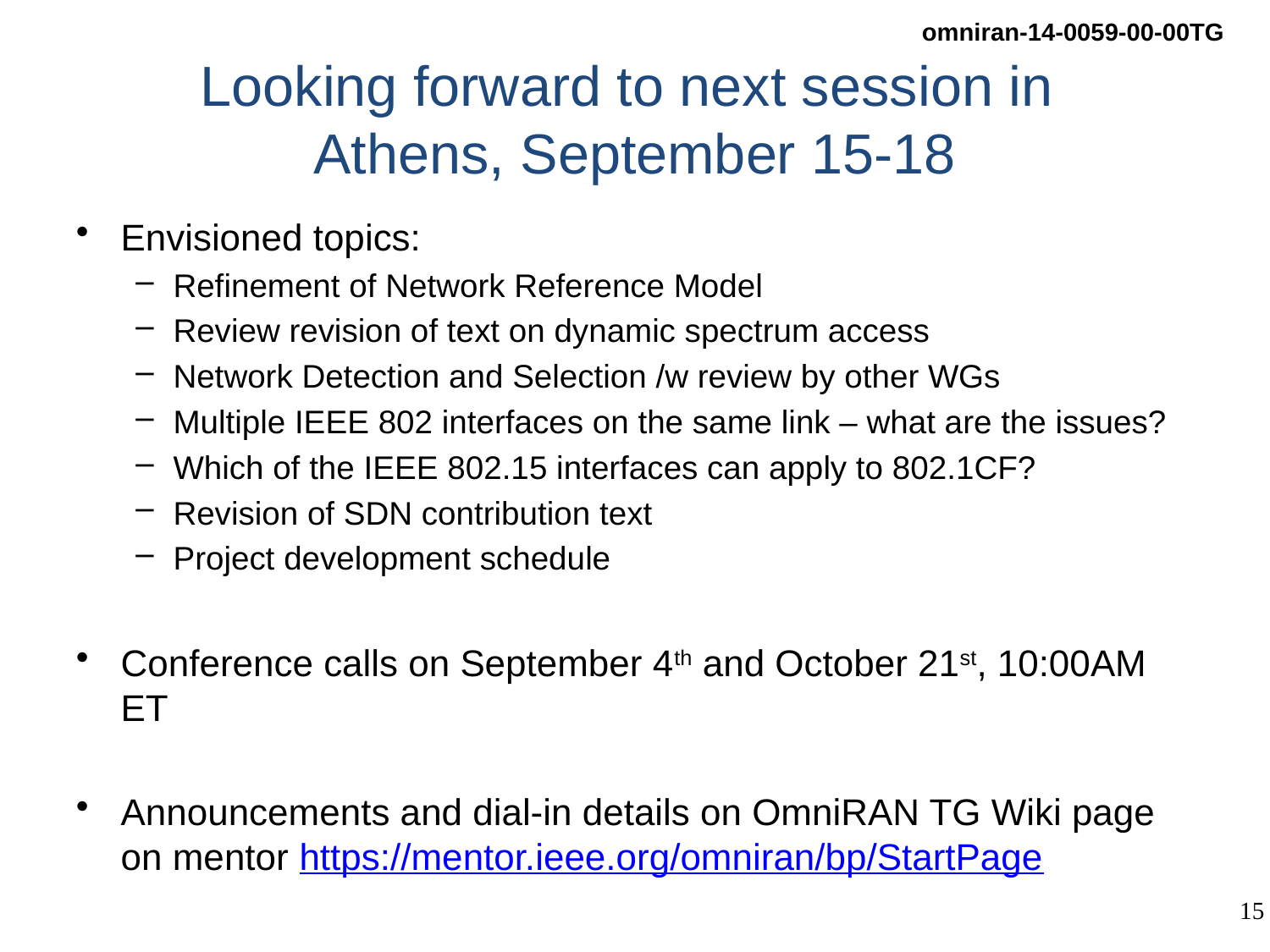

# Looking forward to next session in Athens, September 15-18
Envisioned topics:
Refinement of Network Reference Model
Review revision of text on dynamic spectrum access
Network Detection and Selection /w review by other WGs
Multiple IEEE 802 interfaces on the same link – what are the issues?
Which of the IEEE 802.15 interfaces can apply to 802.1CF?
Revision of SDN contribution text
Project development schedule

Conference calls on September 4th and October 21st, 10:00AM ET

Announcements and dial-in details on OmniRAN TG Wiki page on mentor https://mentor.ieee.org/omniran/bp/StartPage